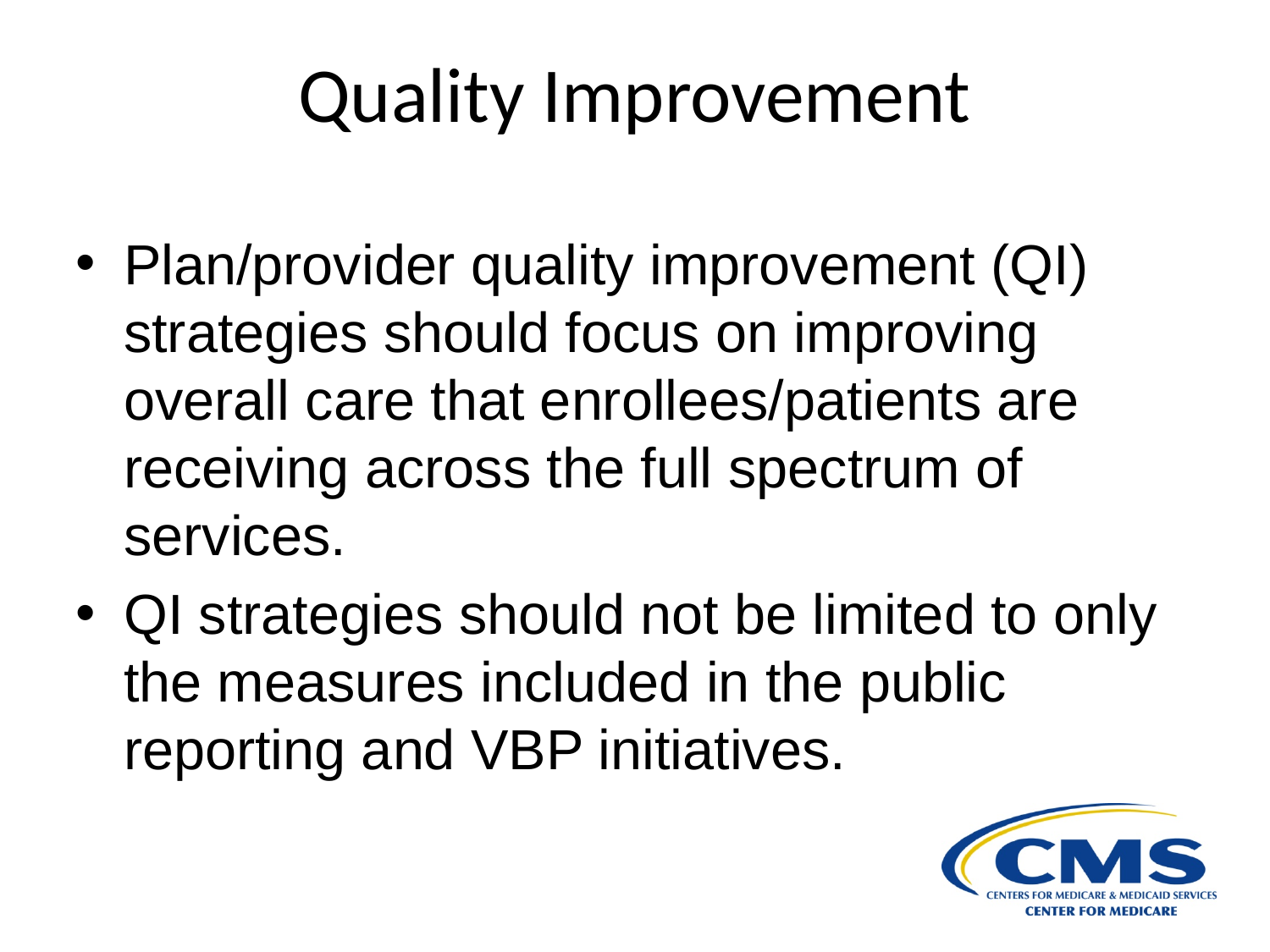

Quality Improvement
Plan/provider quality improvement (QI) strategies should focus on improving overall care that enrollees/patients are receiving across the full spectrum of services.
QI strategies should not be limited to only the measures included in the public reporting and VBP initiatives.